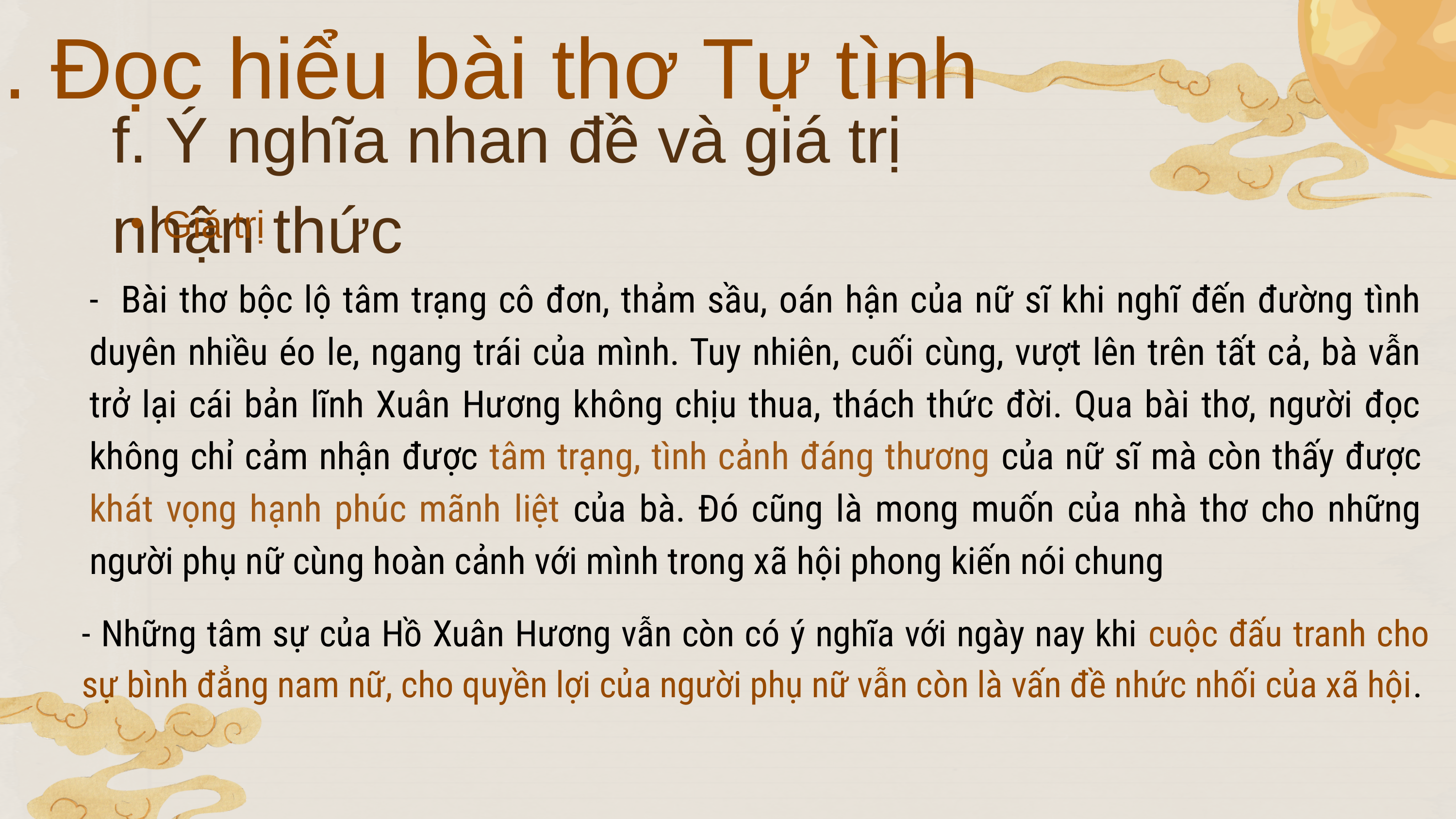

3.2. Đọc hiểu bài thơ Tự tình

f. Ý nghĩa nhan đề và giá trị nhận thức
Giá trị
-  Bài thơ bộc lộ tâm trạng cô đơn, thảm sầu, oán hận của nữ sĩ khi nghĩ đến đường tình duyên nhiều éo le, ngang trái của mình. Tuy nhiên, cuối cùng, vượt lên trên tất cả, bà vẫn trở lại cái bản lĩnh Xuân Hương không chịu thua, thách thức đời. Qua bài thơ, người đọc không chỉ cảm nhận được tâm trạng, tình cảnh đáng thương của nữ sĩ mà còn thấy được khát vọng hạnh phúc mãnh liệt của bà. Đó cũng là mong muốn của nhà thơ cho những người phụ nữ cùng hoàn cảnh với mình trong xã hội phong kiến nói chung
- Những tâm sự của Hồ Xuân Hương vẫn còn có ý nghĩa với ngày nay khi cuộc đấu tranh cho sự bình đẳng nam nữ, cho quyền lợi của người phụ nữ vẫn còn là vấn đề nhức nhối của xã hội.